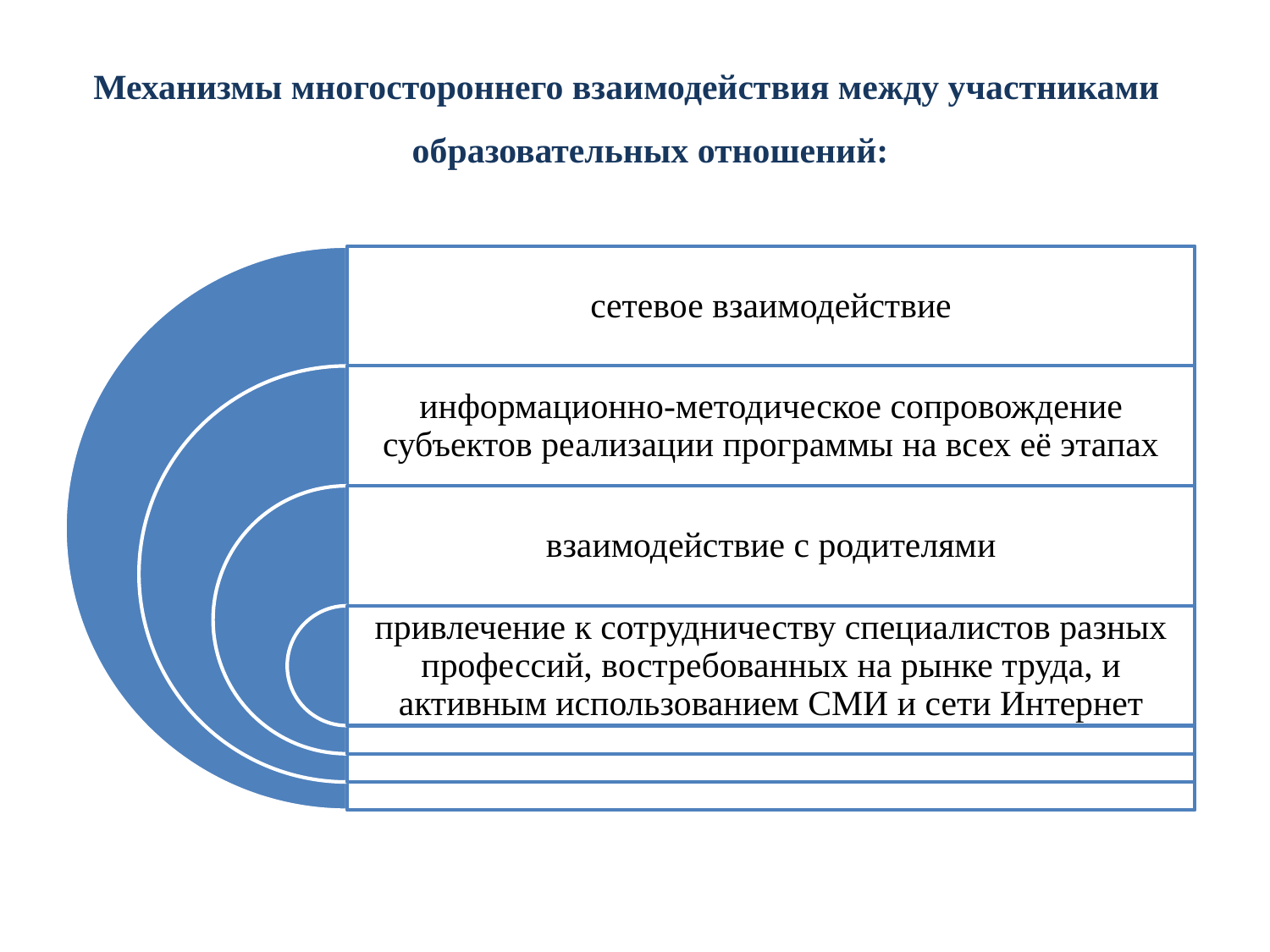

Механизмы многостороннего взаимодействия между участниками образовательных отношений:

сетевое взаимодействие
информационно-методическое сопровождение субъектов реализации программы на всех её этапах
взаимодействие с родителями
привлечение к сотрудничеству специалистов разных профессий, востребованных на рынке труда, и активным использованием СМИ и сети Интернет